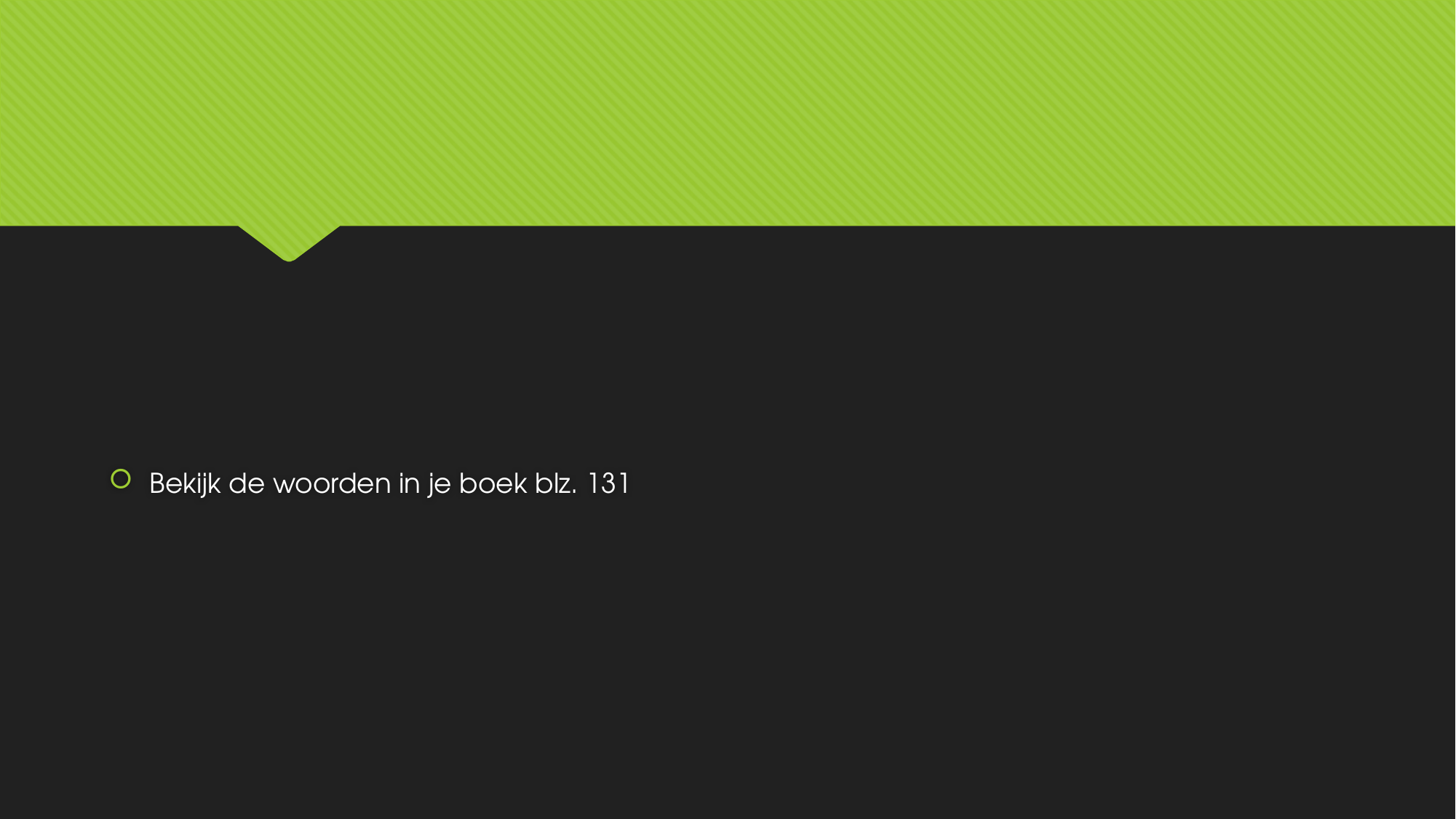

#
Bekijk de woorden in je boek blz. 131